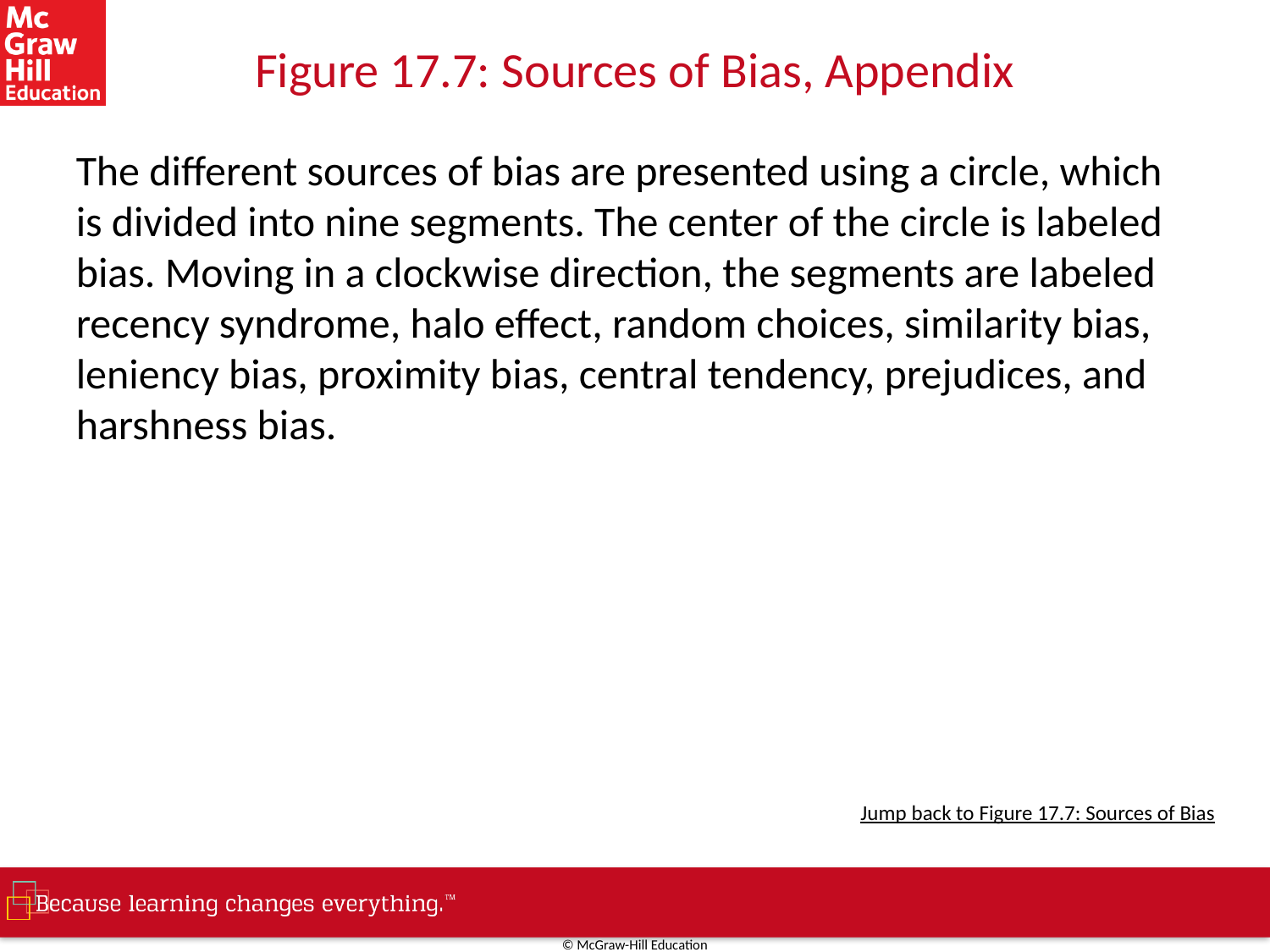

# Figure 17.7: Sources of Bias, Appendix
The different sources of bias are presented using a circle, which is divided into nine segments. The center of the circle is labeled bias. Moving in a clockwise direction, the segments are labeled recency syndrome, halo effect, random choices, similarity bias, leniency bias, proximity bias, central tendency, prejudices, and harshness bias.
Jump back to Figure 17.7: Sources of Bias